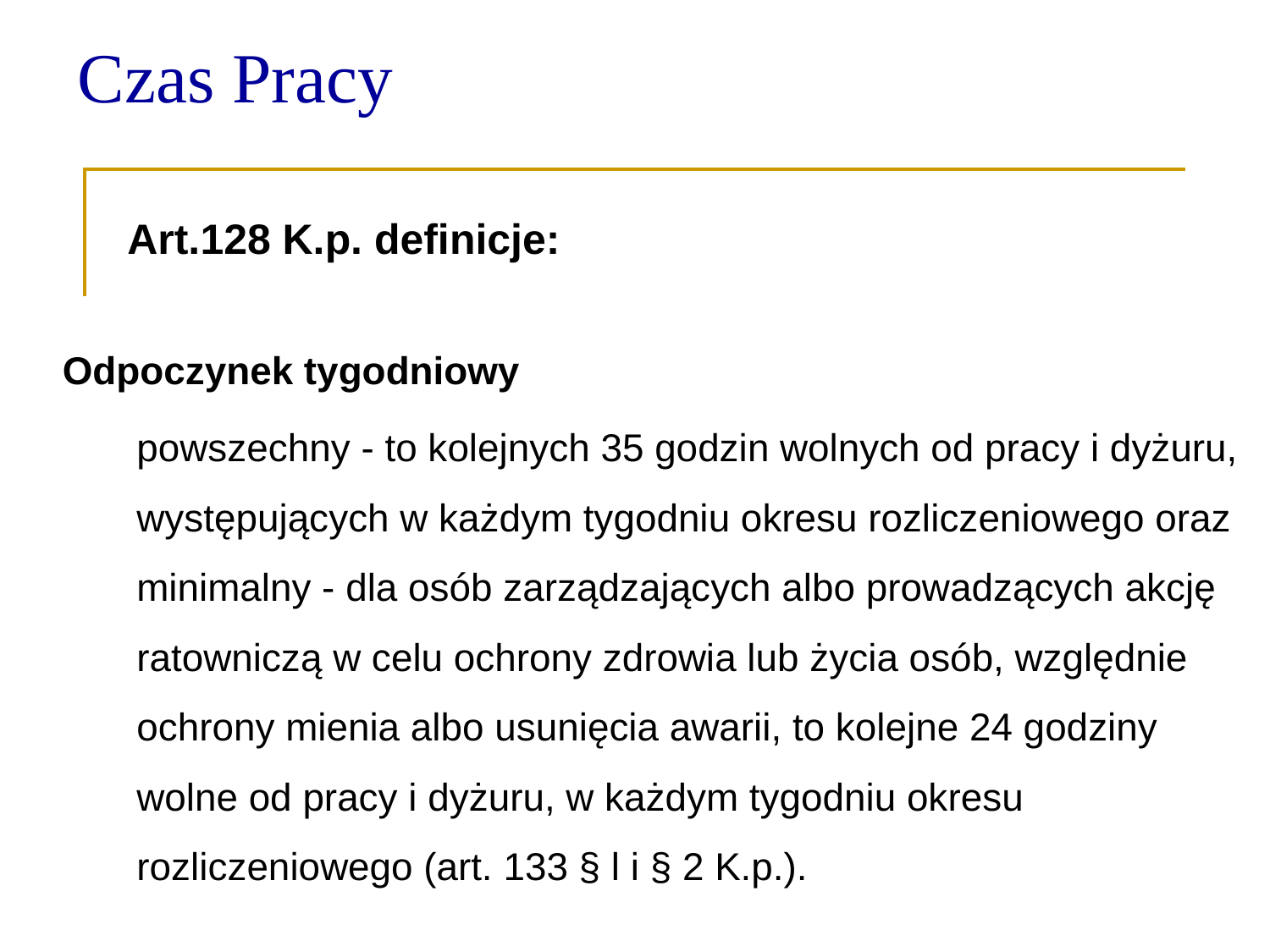

# Czas Pracy
Art.128 K.p. definicje:
Odpoczynek tygodniowy
	powszechny - to kolejnych 35 godzin wolnych od pracy i dyżuru, występujących w każdym tygodniu okresu rozliczeniowego oraz minimalny - dla osób zarządzających albo prowadzących akcję ratowniczą w celu ochrony zdrowia lub życia osób, względnie ochrony mienia albo usunięcia awarii, to kolejne 24 godziny wolne od pracy i dyżuru, w każdym tygodniu okresu rozliczeniowego (art. 133 § l i § 2 K.p.).